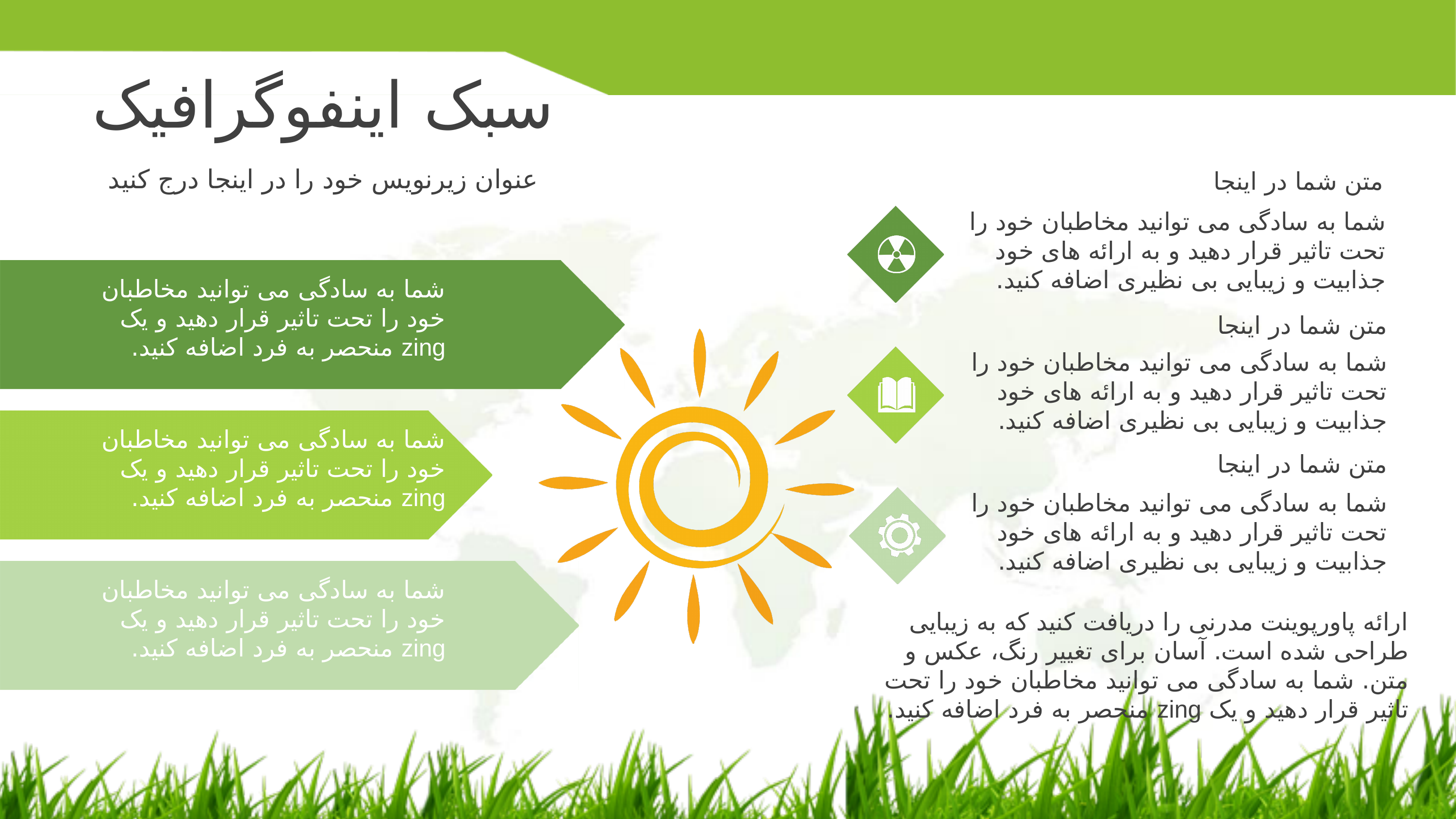

سبک اینفوگرافیک
عنوان زیرنویس خود را در اینجا درج کنید
متن شما در اینجا

شما به سادگی می توانید مخاطبان خود را تحت تاثیر قرار دهید و به ارائه های خود جذابیت و زیبایی بی نظیری اضافه کنید.

شما به سادگی می توانید مخاطبان خود را تحت تاثیر قرار دهید و یک zing منحصر به فرد اضافه کنید.
متن شما در اینجا

شما به سادگی می توانید مخاطبان خود را تحت تاثیر قرار دهید و به ارائه های خود جذابیت و زیبایی بی نظیری اضافه کنید.

شما به سادگی می توانید مخاطبان خود را تحت تاثیر قرار دهید و یک zing منحصر به فرد اضافه کنید.
متن شما در اینجا

شما به سادگی می توانید مخاطبان خود را تحت تاثیر قرار دهید و به ارائه های خود جذابیت و زیبایی بی نظیری اضافه کنید.

شما به سادگی می توانید مخاطبان خود را تحت تاثیر قرار دهید و یک zing منحصر به فرد اضافه کنید.
ارائه پاورپوینت مدرنی را دریافت کنید که به زیبایی طراحی شده است. آسان برای تغییر رنگ، عکس و متن. شما به سادگی می توانید مخاطبان خود را تحت تاثیر قرار دهید و یک zing منحصر به فرد اضافه کنید.